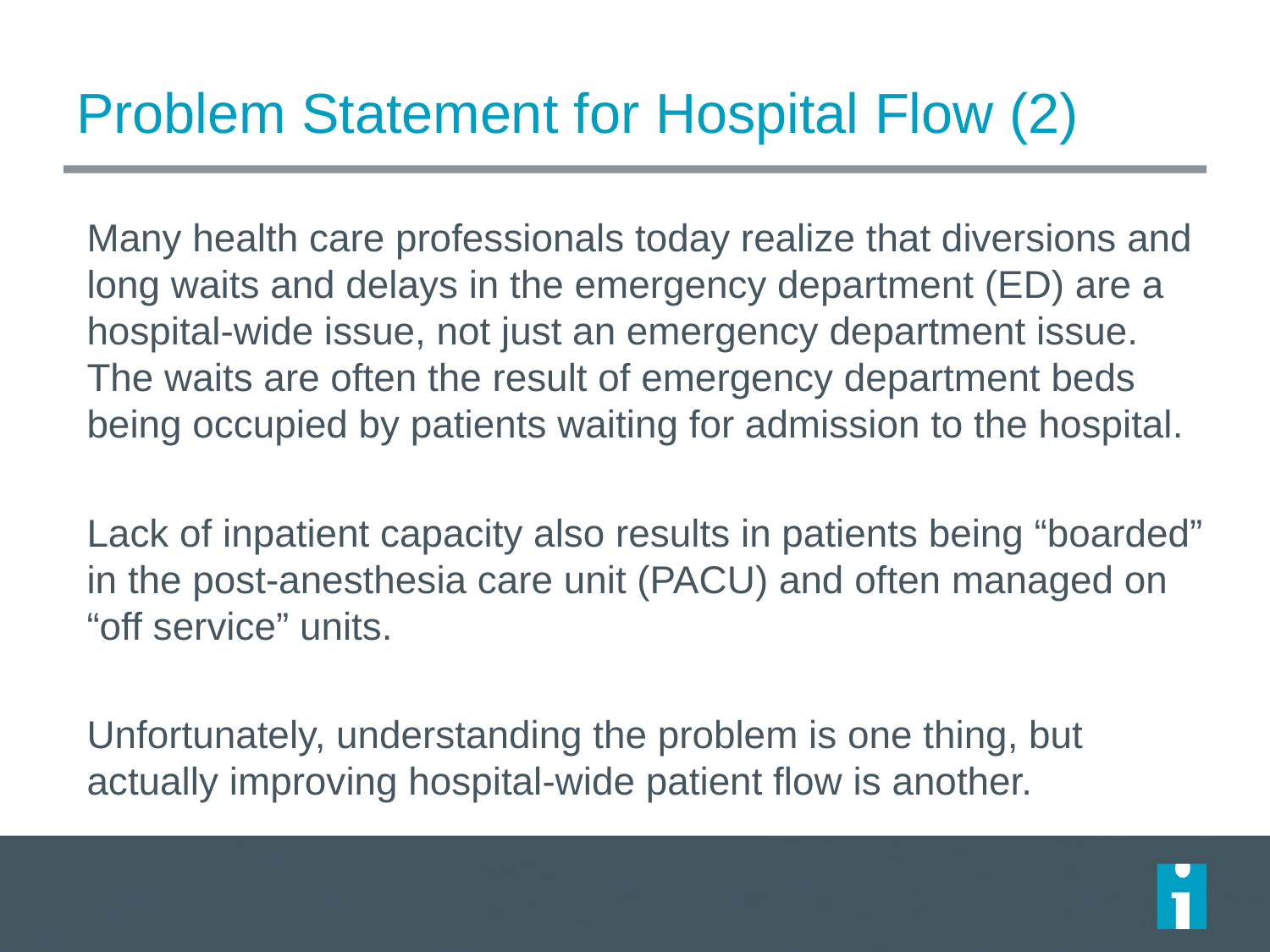

# Problem Statement for Hospital Flow (2)

Many health care professionals today realize that diversions and long waits and delays in the emergency department (ED) are a hospital-wide issue, not just an emergency department issue. The waits are often the result of emergency department beds being occupied by patients waiting for admission to the hospital.

Lack of inpatient capacity also results in patients being “boarded” in the post-anesthesia care unit (PACU) and often managed on “off service” units.

Unfortunately, understanding the problem is one thing, but actually improving hospital-wide patient flow is another.